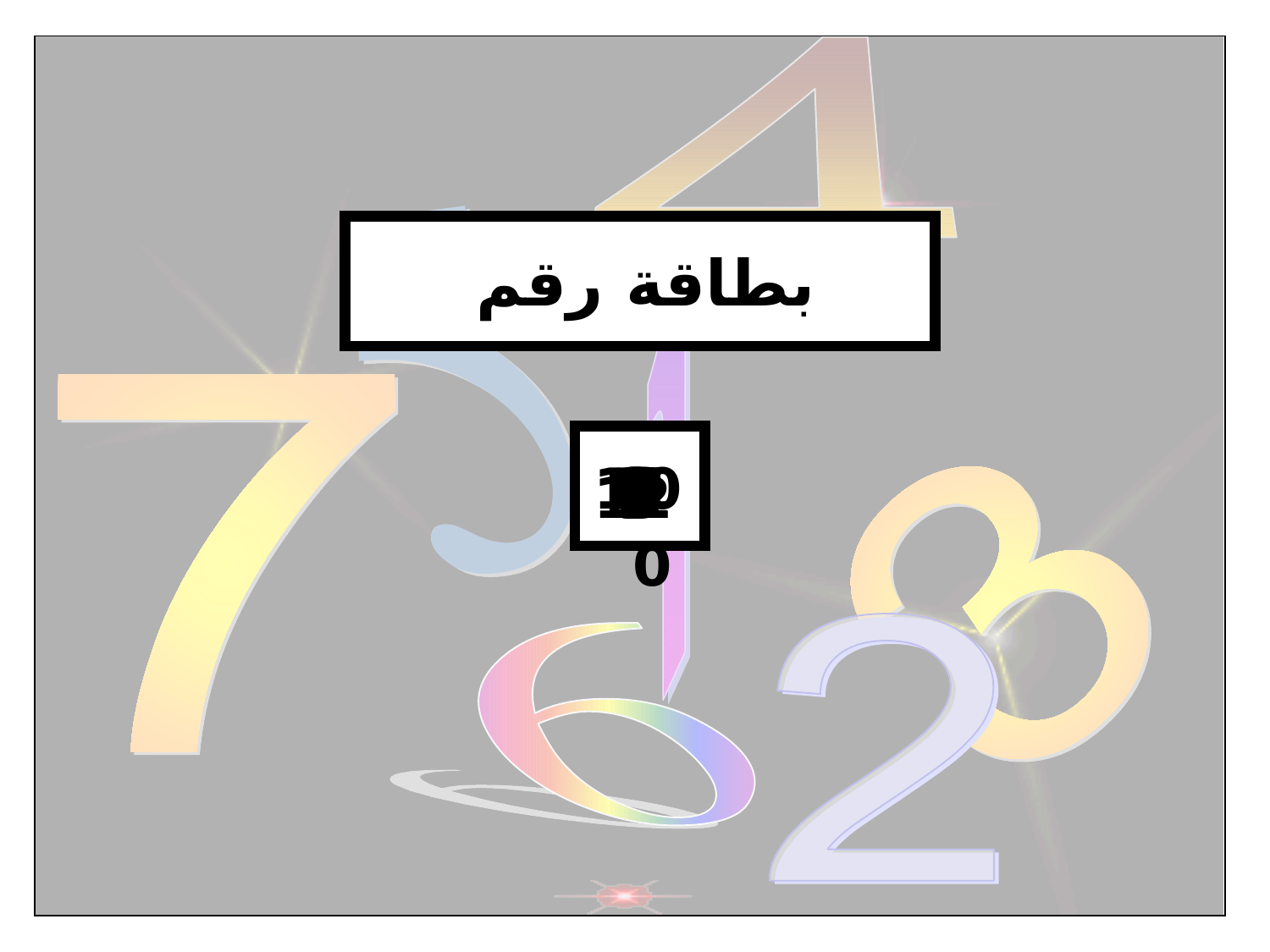

بطاقة رقم

11
10
3
4
6
8
6
2
7
4
9
1
12
5
10
5
9
1
2
3
5
7
8